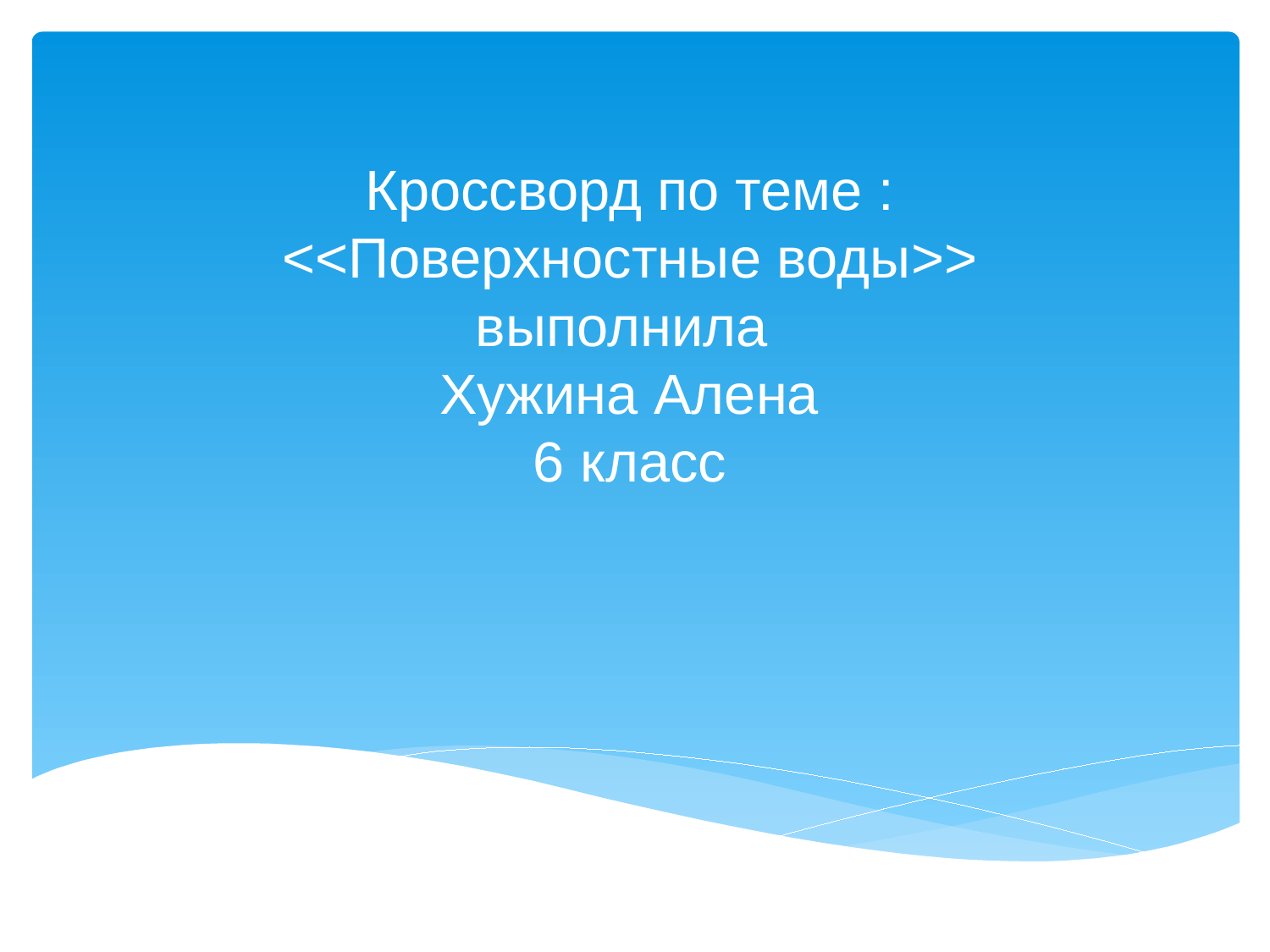

# Кроссворд по теме : <<Поверхностные воды>> выполнила Хужина Алена 6 класс